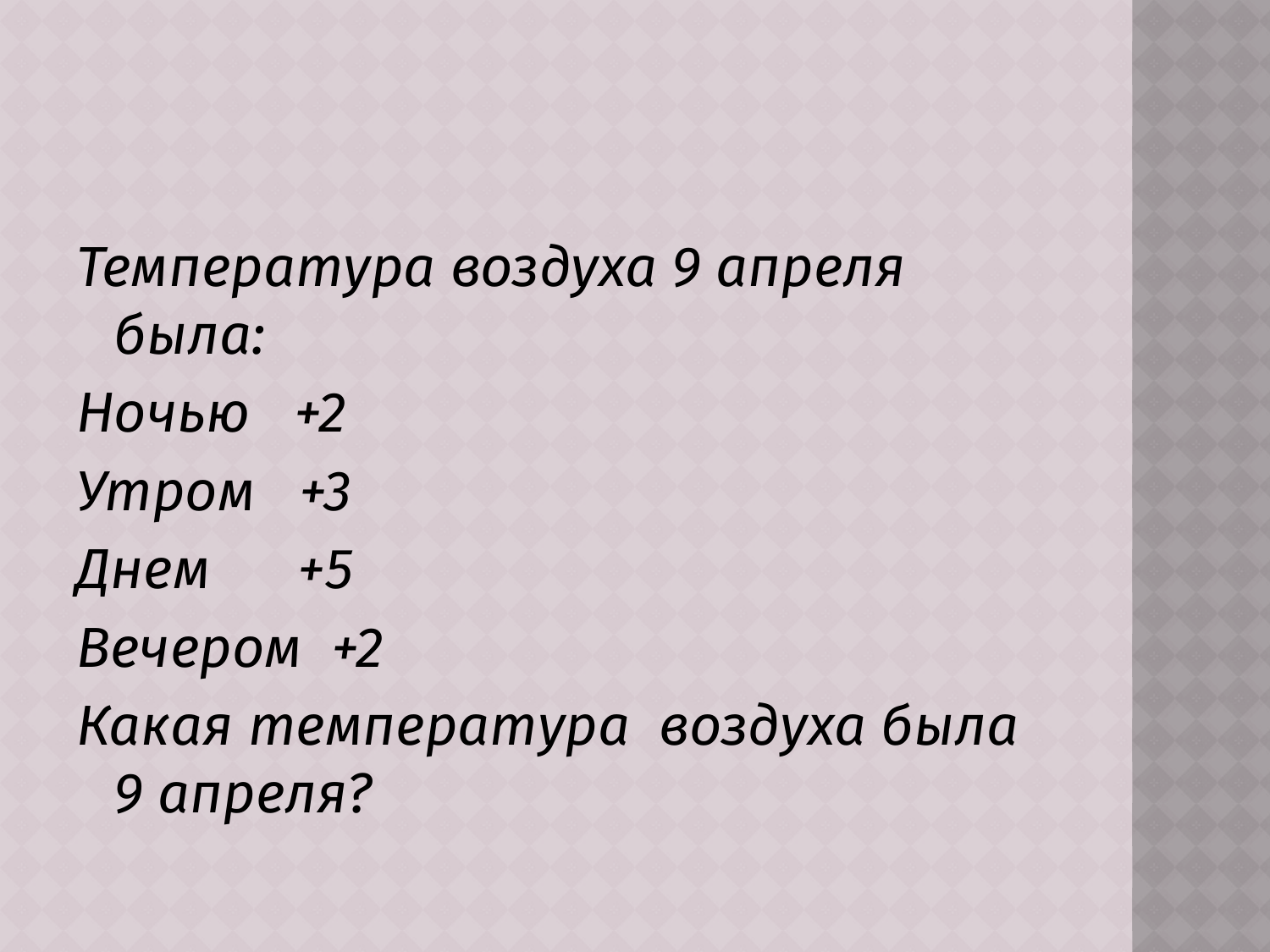

Температура воздуха 9 апреля была:
Ночью   +2
Утром   +3
Днем      +5
Вечером  +2
Какая температура  воздуха была 9 апреля?